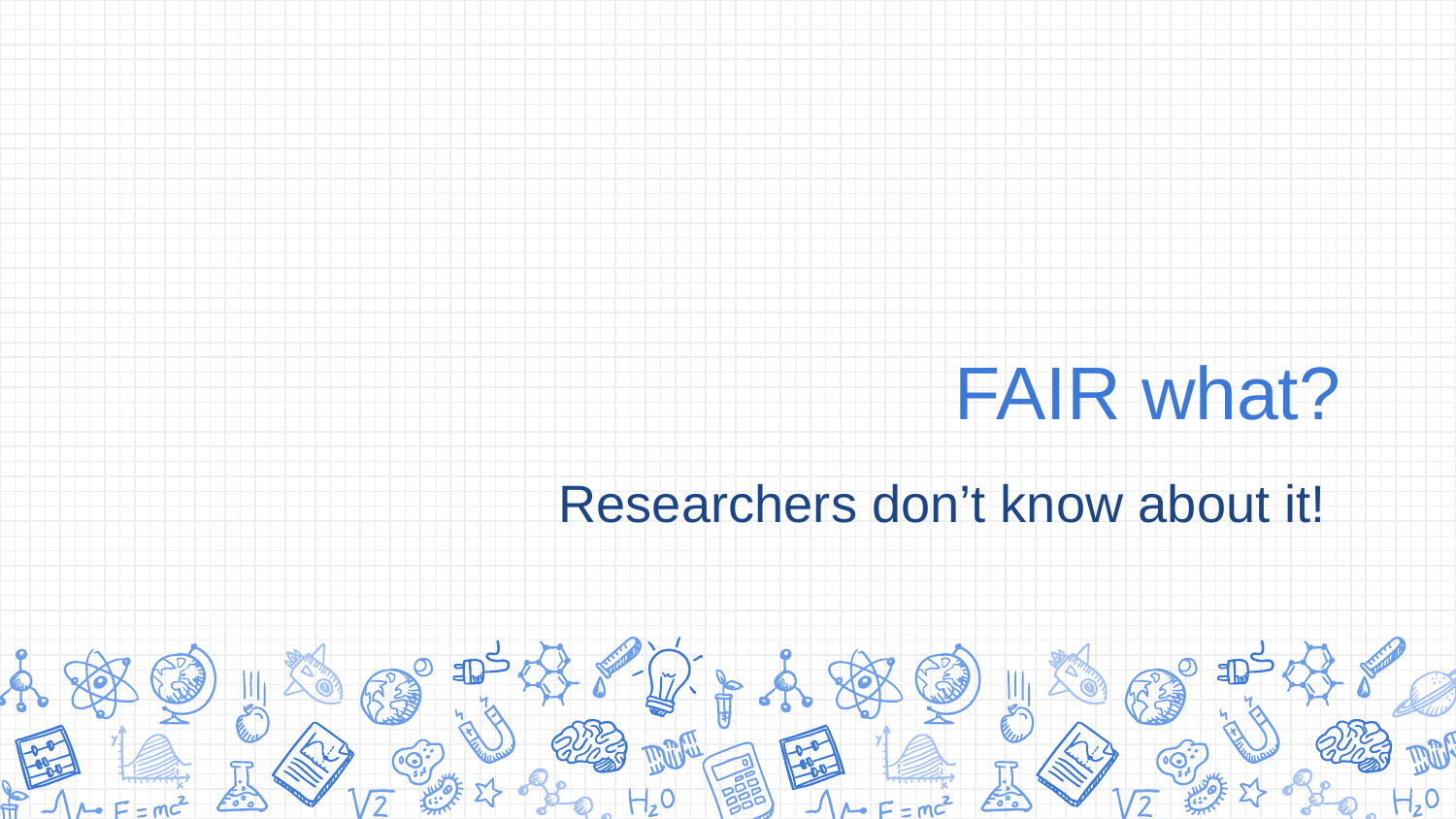

# FAIR what?
Researchers don’t know about it!